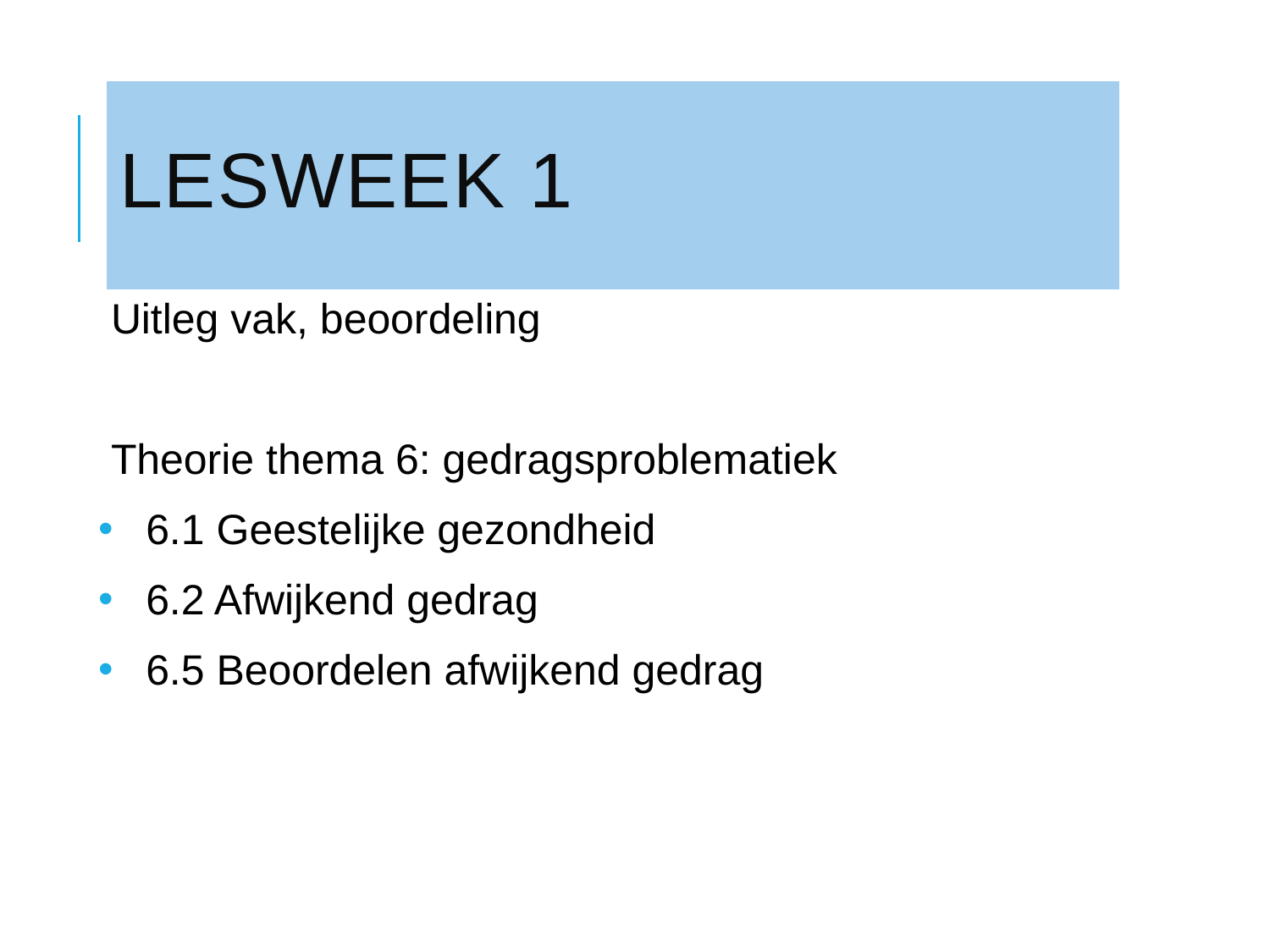

# Lesweek 1
Uitleg vak, beoordeling

Theorie thema 6: gedragsproblematiek
6.1 Geestelijke gezondheid
6.2 Afwijkend gedrag
6.5 Beoordelen afwijkend gedrag